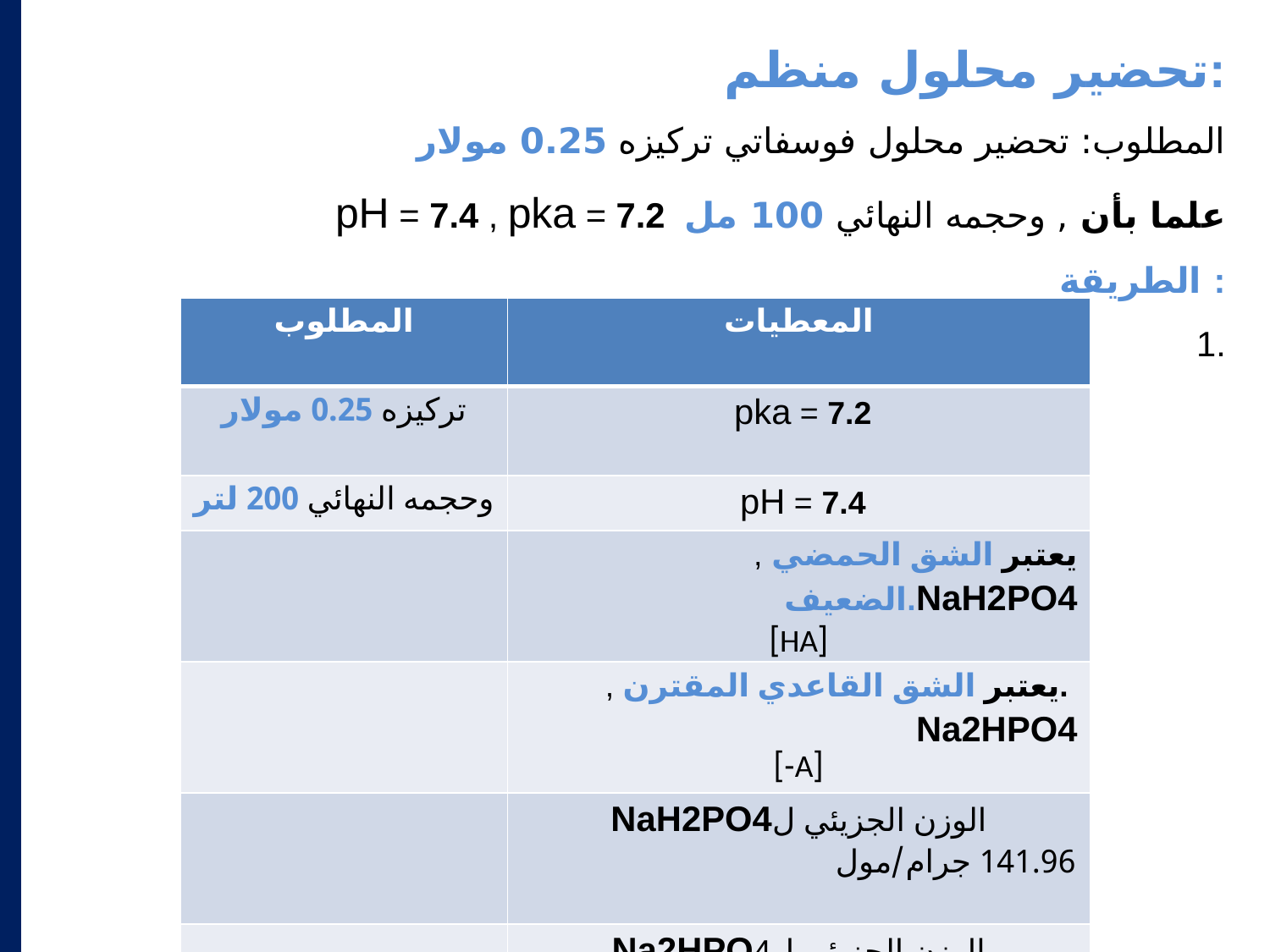

تحضير محلول منظم:
المطلوب: تحضير محلول فوسفاتي تركيزه 0.25 مولار
pH = 7.4 , pka = 7.2  علما بأن , وحجمه النهائي 100 مل
الطريقة :
1.

| المطلوب | المعطيات |
| --- | --- |
| تركيزه 0.25 مولار | pka = 7.2 |
| وحجمه النهائي 200 لتر | pH = 7.4 |
|  | , يعتبر الشق الحمضي الضعيف.NaH2PO4 [HA] |
|  | , يعتبر الشق القاعدي المقترن. Na2HPO4 [A-] |
|  | الوزن الجزيئي لNaH2PO4 141.96 جرام/مول |
|  | الوزن الجزيئي لNa2HPO4 177.99 جرام/مول |